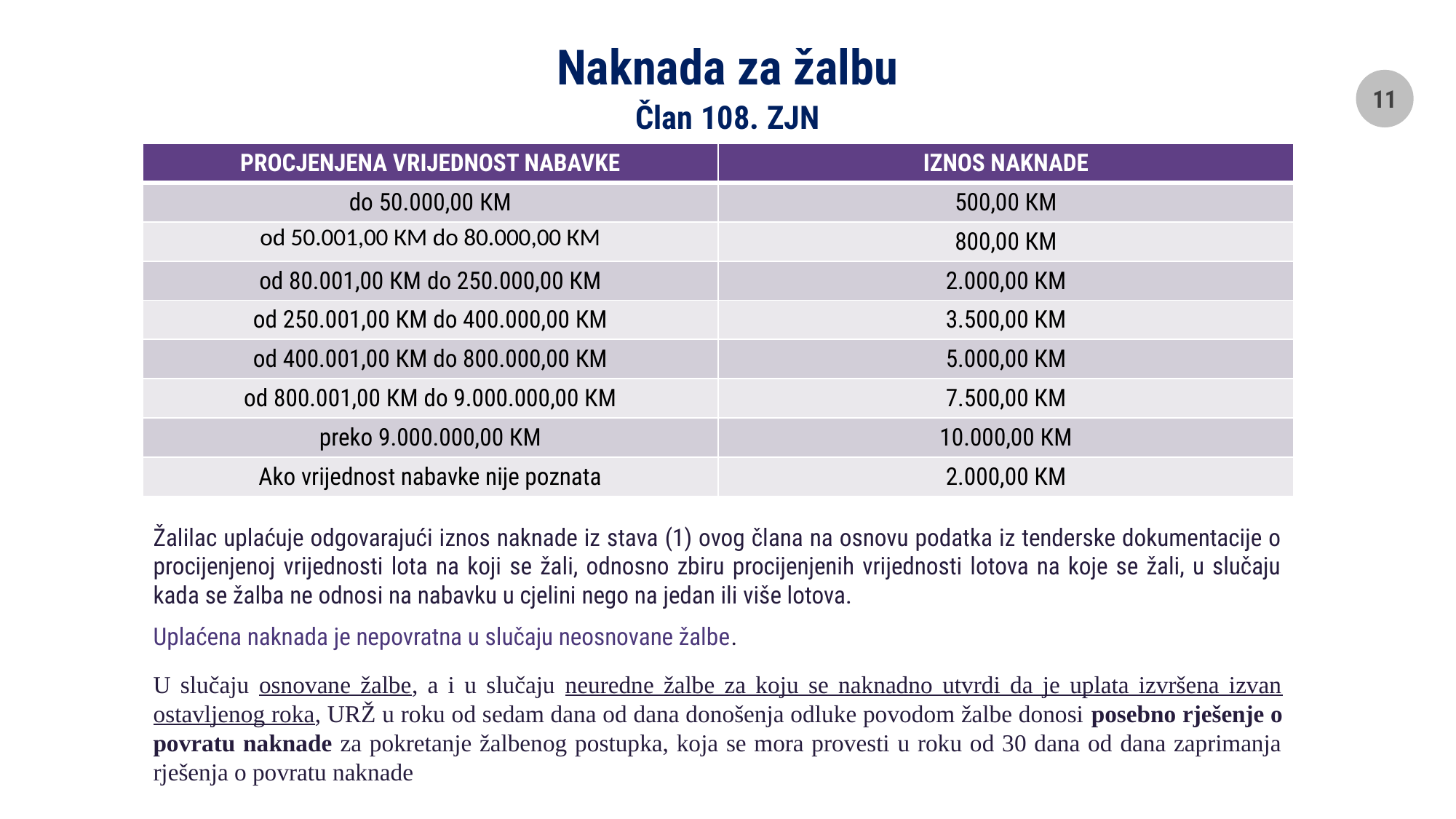

# Naknada za žalbu
Član 108. ZJN
| PROCJENJENA VRIJEDNOST NABAVKE | IZNOS NAKNADE |
| --- | --- |
| do 50.000,00 КМ | 500,00 КМ |
| od 50.001,00 КМ dо 80.000,00 КМ | 800,00 КМ |
| od 80.001,00 КМ dо 250.000,00 КМ | 2.000,00 КМ |
| od 250.001,00 КМ dо 400.000,00 КМ | 3.500,00 КМ |
| od 400.001,00 КМ dо 800.000,00 КМ | 5.000,00 КМ |
| od 800.001,00 КМ dо 9.000.000,00 КМ | 7.500,00 КМ |
| preko 9.000.000,00 КМ | 10.000,00 КМ |
| Ako vrijednost nabavke nije poznata | 2.000,00 КМ |
Žalilac uplaćuje odgovarajući iznos naknade iz stava (1) ovog člana na osnovu podatka iz tenderske dokumentacije o procijenjenoj vrijednosti lota na koji se žali, odnosno zbiru procijenjenih vrijednosti lotova na koje se žali, u slučaju kada se žalba ne odnosi na nabavku u cjelini nego na jedan ili više lotova.
Uplaćena naknada je nepovratna u slučaju neosnovane žalbe.
U slučaju osnovane žalbe, a i u slučaju neuredne žalbe za koju se naknadno utvrdi da je uplata izvršena izvan ostavljenog roka, URŽ u roku od sedam dana od dana donošenja odluke povodom žalbe donosi posebno rješenje o povratu naknade za pokretanje žalbenog postupka, koja se mora provesti u roku od 30 dana od dana zaprimanja rješenja o povratu naknade